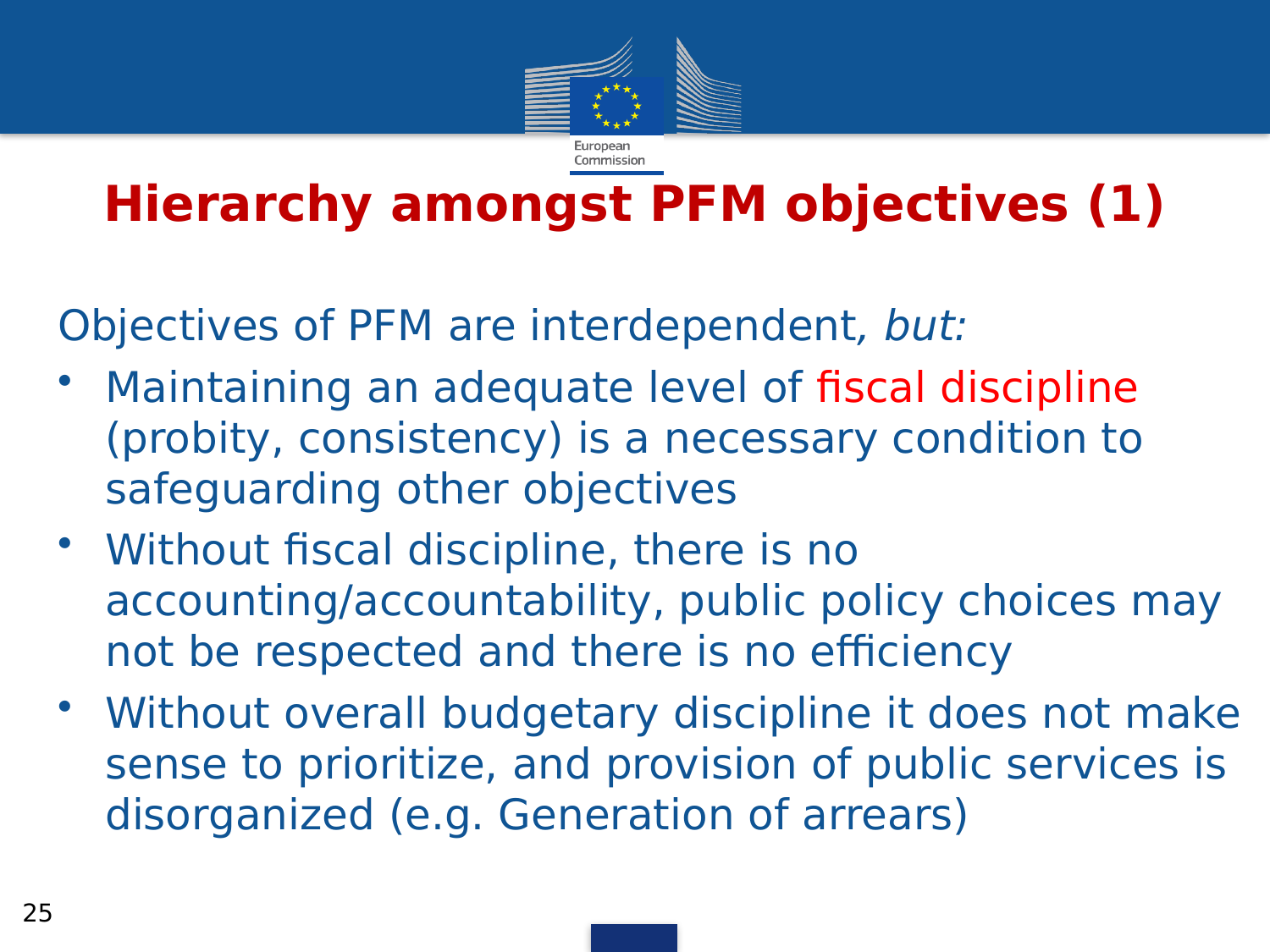

# Hierarchy amongst PFM objectives (1)
Objectives of PFM are interdependent, but:
Maintaining an adequate level of fiscal discipline (probity, consistency) is a necessary condition to safeguarding other objectives
Without fiscal discipline, there is no accounting/accountability, public policy choices may not be respected and there is no efficiency
Without overall budgetary discipline it does not make sense to prioritize, and provision of public services is disorganized (e.g. Generation of arrears)
25